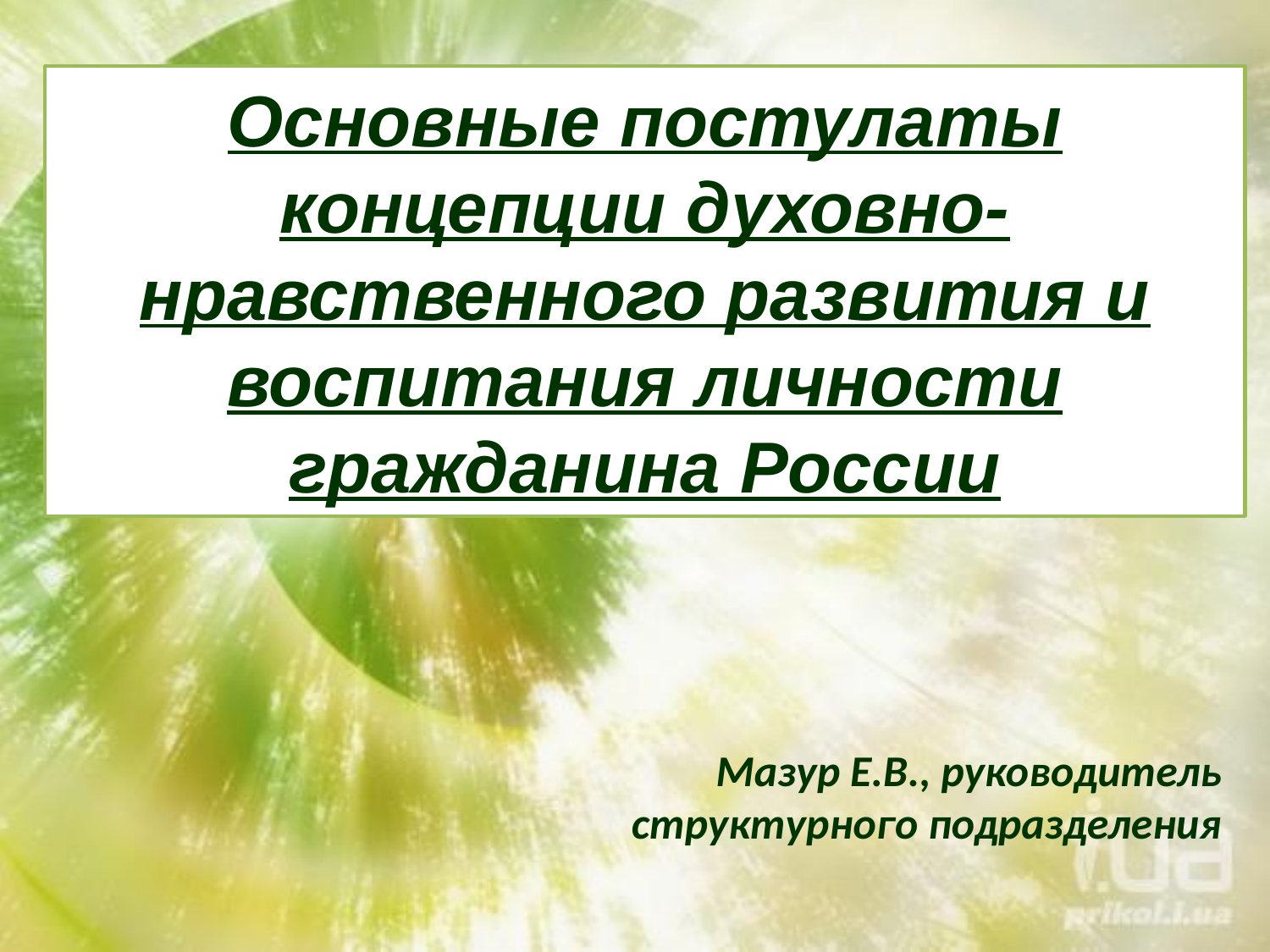

# Основные постулаты концепции духовно-нравственного развития и воспитания личности гражданина России
Мазур Е.В., руководитель структурного подразделения